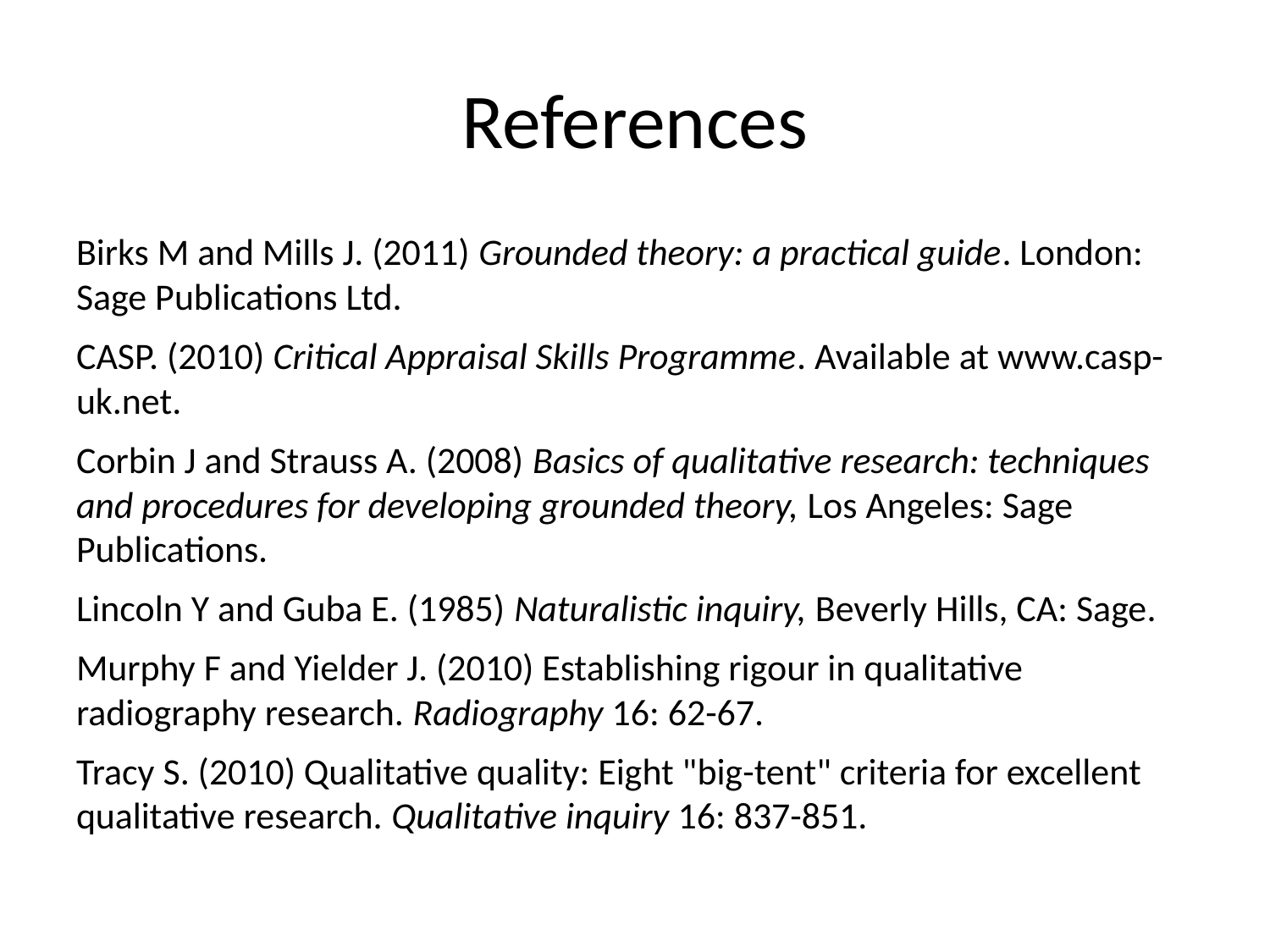

# References
Birks M and Mills J. (2011) Grounded theory: a practical guide. London: Sage Publications Ltd.
CASP. (2010) Critical Appraisal Skills Programme. Available at www.casp-uk.net.
Corbin J and Strauss A. (2008) Basics of qualitative research: techniques and procedures for developing grounded theory, Los Angeles: Sage Publications.
Lincoln Y and Guba E. (1985) Naturalistic inquiry, Beverly Hills, CA: Sage.
Murphy F and Yielder J. (2010) Establishing rigour in qualitative radiography research. Radiography 16: 62-67.
Tracy S. (2010) Qualitative quality: Eight "big-tent" criteria for excellent qualitative research. Qualitative inquiry 16: 837-851.